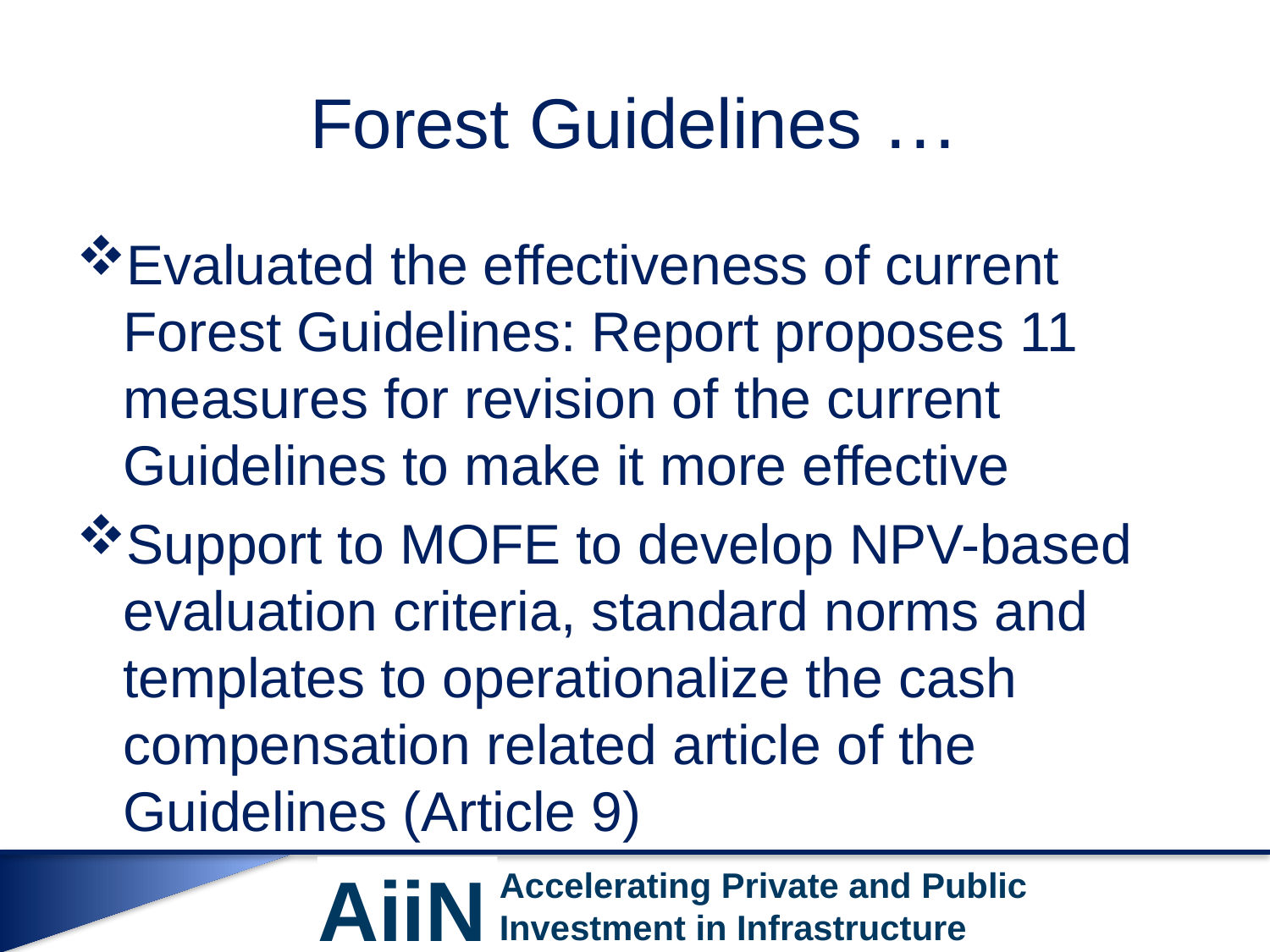

# Forest Guidelines …
Evaluated the effectiveness of current Forest Guidelines: Report proposes 11 measures for revision of the current Guidelines to make it more effective
Support to MOFE to develop NPV-based evaluation criteria, standard norms and templates to operationalize the cash compensation related article of the Guidelines (Article 9)